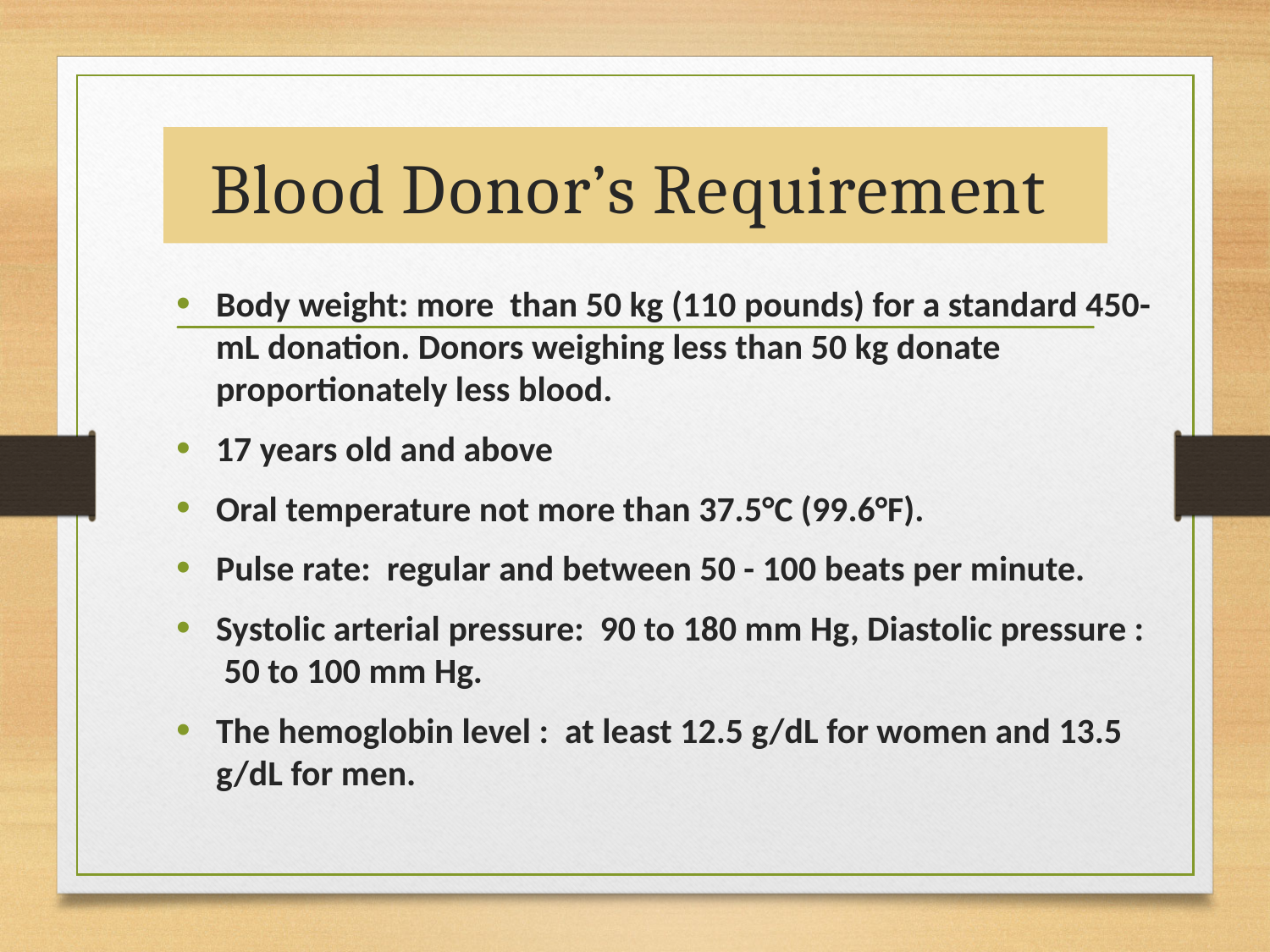

# Blood Donor’s Requirement
Body weight: more  than 50 kg (110 pounds) for a standard 450-mL donation. Donors weighing less than 50 kg donate proportionately less blood.
17 years old and above
Oral temperature not more than 37.5°C (99.6°F).
Pulse rate:  regular and between 50 - 100 beats per minute.
Systolic arterial pressure:  90 to 180 mm Hg, Diastolic pressure :  50 to 100 mm Hg.
The hemoglobin level :  at least 12.5 g/dL for women and 13.5 g/dL for men.